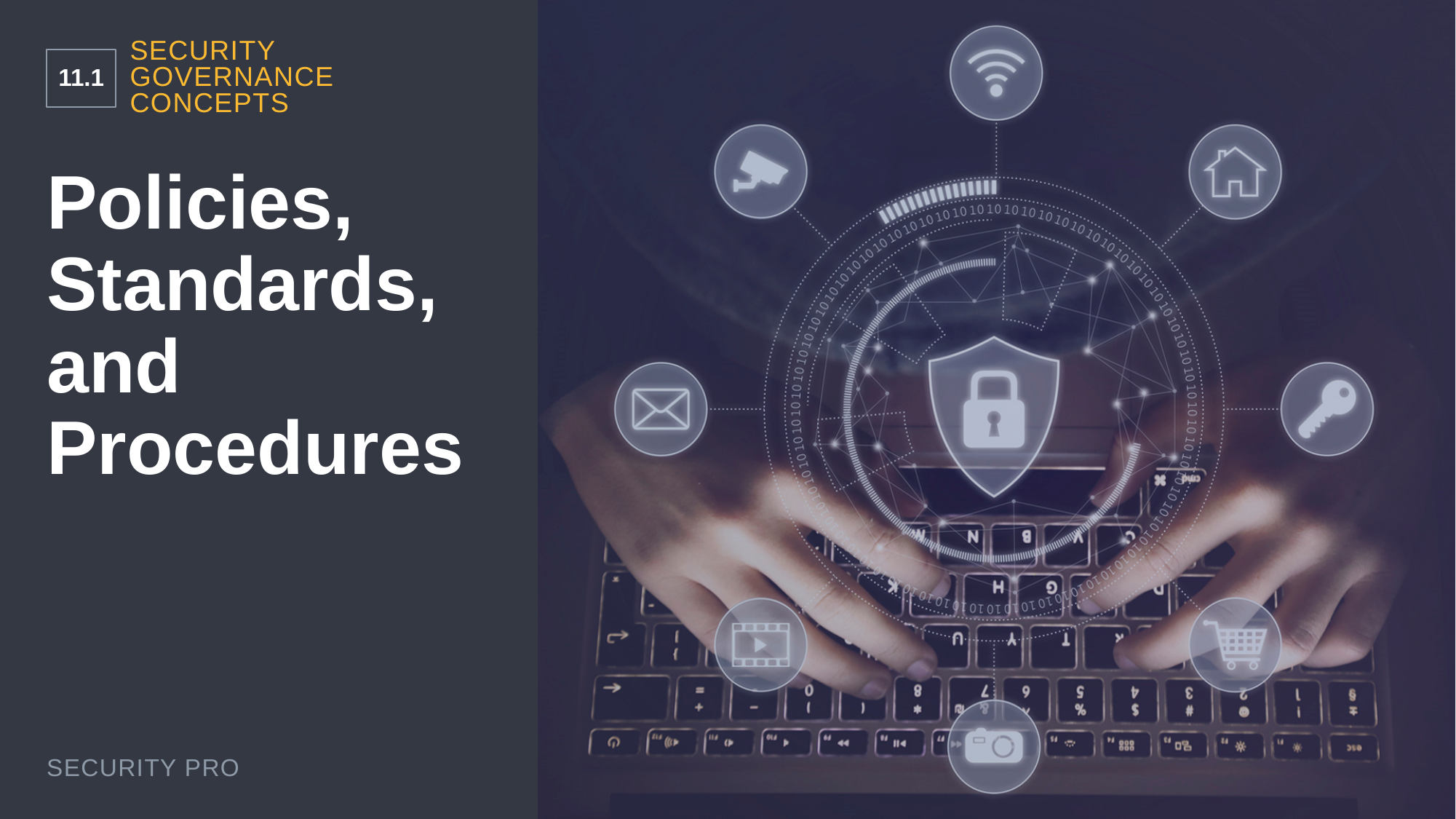

11.1
Security Governance Concepts
# Policies, Standards, and Procedures
Security Pro